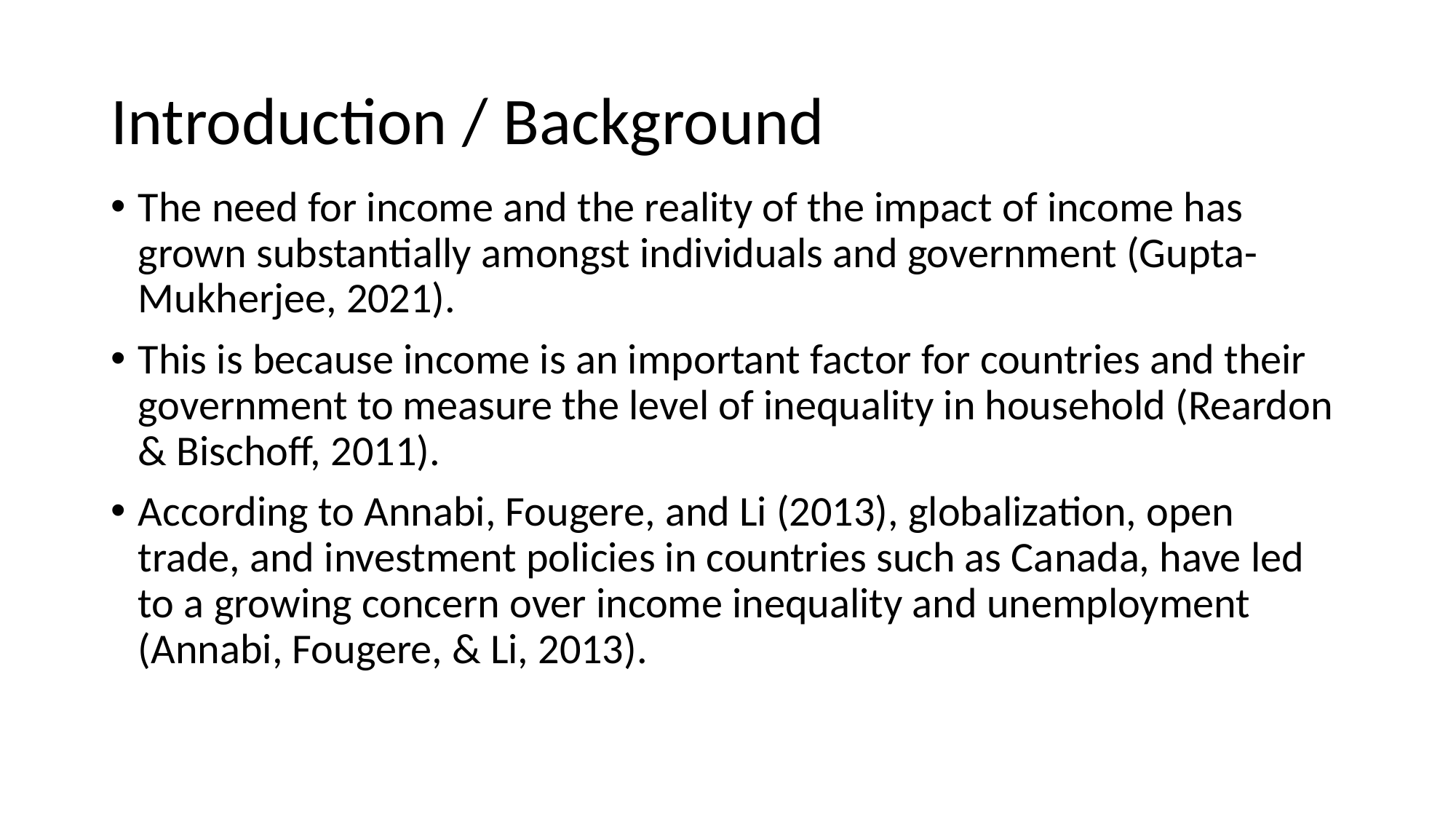

# Introduction / Background
The need for income and the reality of the impact of income has grown substantially amongst individuals and government (Gupta-Mukherjee, 2021).
This is because income is an important factor for countries and their government to measure the level of inequality in household (Reardon & Bischoff, 2011).
According to Annabi, Fougere, and Li (2013), globalization, open trade, and investment policies in countries such as Canada, have led to a growing concern over income inequality and unemployment (Annabi, Fougere, & Li, 2013).